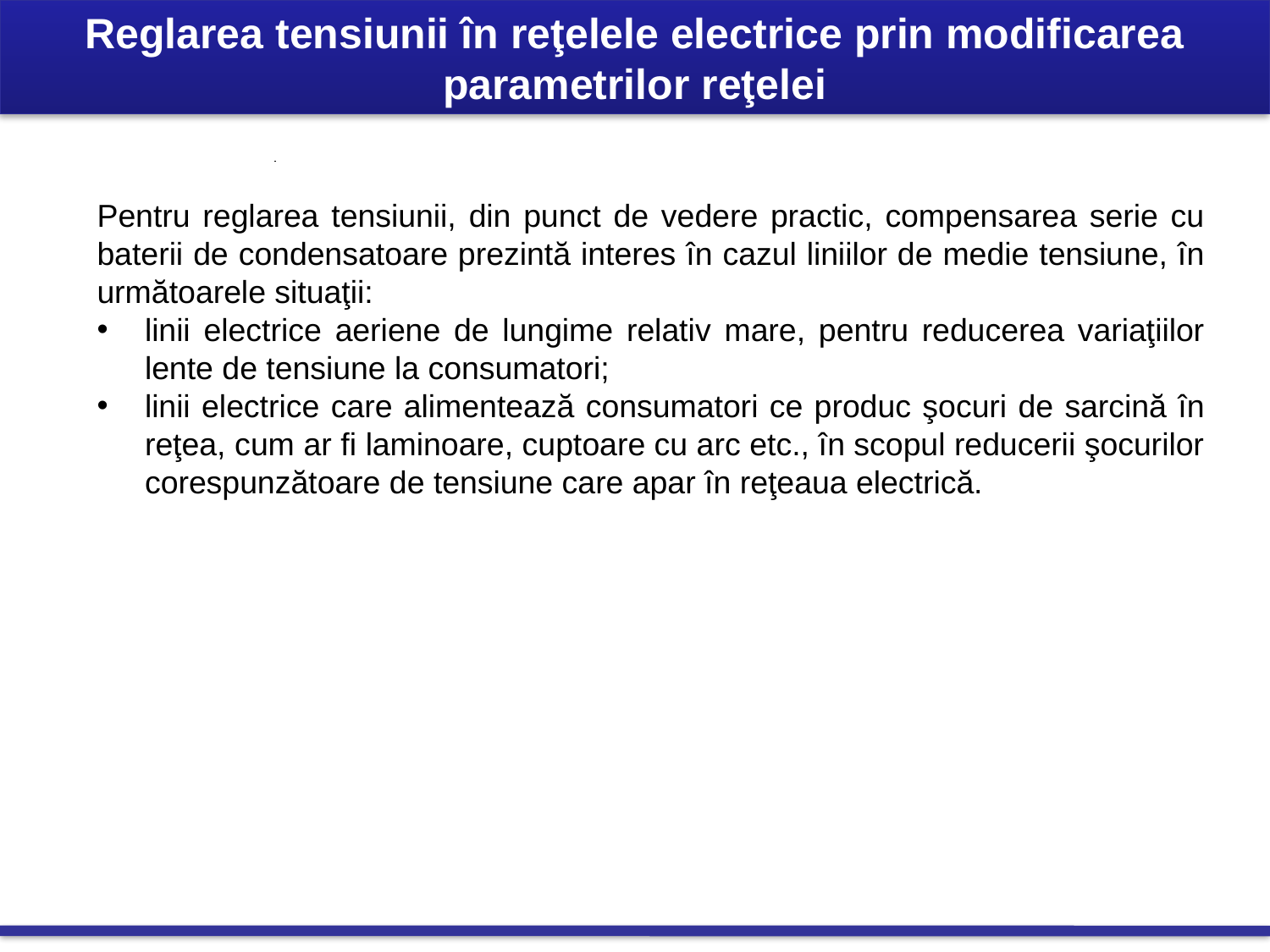

Reglarea tensiunii în reţelele electrice prin modificarea parametrilor reţelei

Pentru reglarea tensiunii, din punct de vedere practic, compensarea serie cu baterii de condensatoare prezintă interes în cazul liniilor de medie tensiune, în următoarele situaţii:
linii electrice aeriene de lungime relativ mare, pentru reducerea variaţiilor lente de tensiune la consumatori;
linii electrice care alimentează consumatori ce produc şocuri de sarcină în reţea, cum ar fi laminoare, cuptoare cu arc etc., în scopul reducerii şocurilor corespunzătoare de tensiune care apar în reţeaua electrică.
.